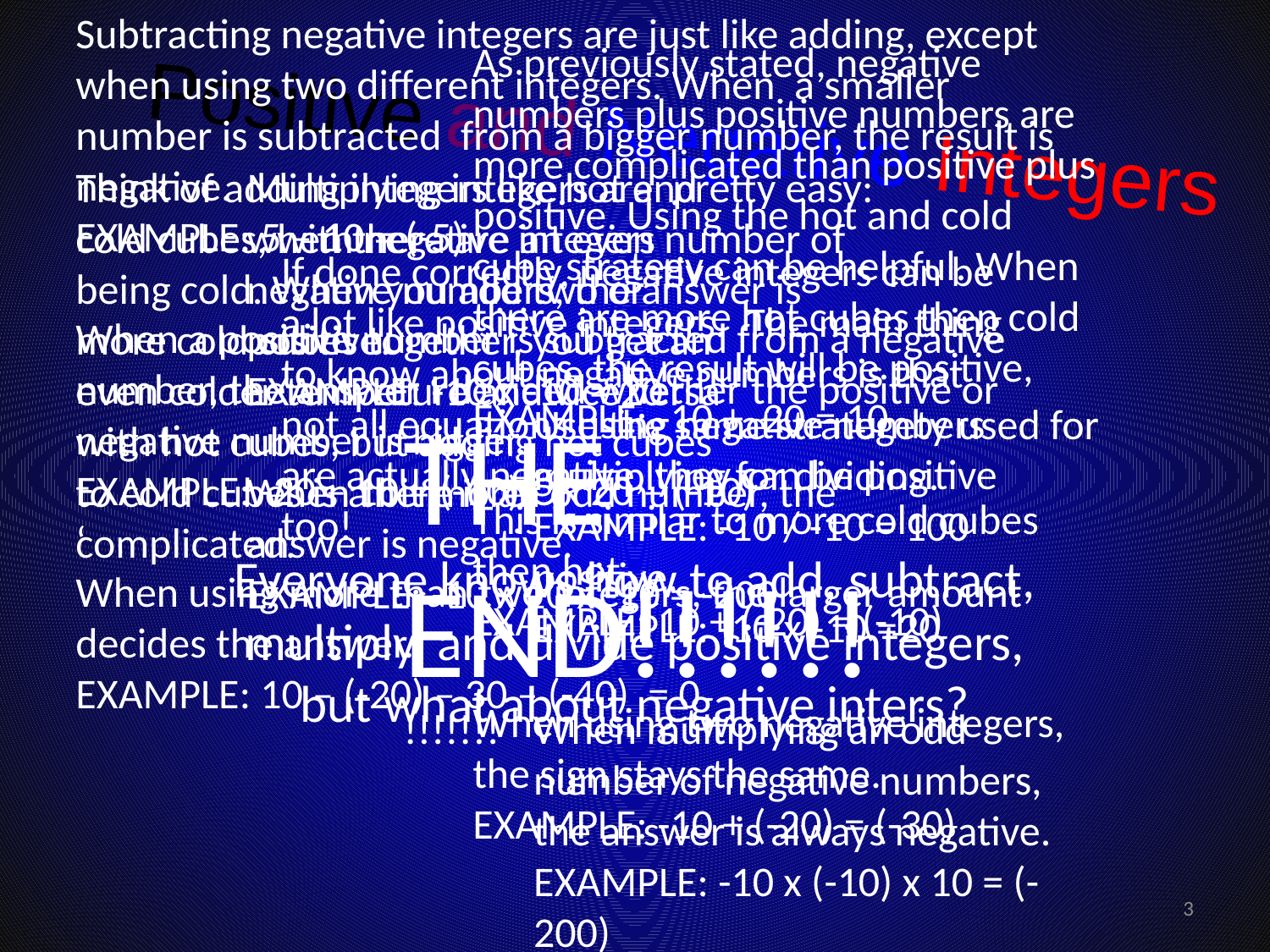

Subtracting negative integers are just like adding, except when using two different integers. When  a smaller number is subtracted  from a bigger number, the result is negative.
EXAMPLE: 5 – 10 = (-5)

When a positive number is subtracted from a negative number, the answer I decided whether the positive or negative number is bigger.
EXAMPLE: -20 – 10 = (-10) OR 20 – (-10)
‘
When using more than two integers, the larger amount decides the answer.
EXAMPLE: 10 – (-20) – 30 – (-40)  = 0

As previously stated, negative numbers plus positive numbers are more complicated than positive plus positive. Using the hot and cold cube strategy can be helpful. When there are more hot cubes then cold cubes, the result will be positive,
EXAMPLE: -10 +  20 = 10

This is similar to more cold cubes then hot
EXAMPLE: 10 + (-20) = (-10)

When using two negative integers, the sign stays the same.
EXAMPLE: -10 + (-20) = (-30)

# Positive and Negative Integers
Multiplying integers are  pretty easy: when there are an even number of negative numbers, the answer is positive.
EXAMPLE: -10 x -10 = 20

When there is an odd number, the answer is negative.
EXAMPLE: -10 x 10 x -10 = -200
Think of adding integers like hot and cold cubes, with negative integers  being cold. When you add two or more cold cubes together, you get an even colder tempeture and vice versa with hot cubes, but adding hot cubes to cold cubes is a bit more complicated.

If done correctly, negative integers can be a lot like positive integers.  The main thing to know about negative numbers is that not all equations using negative numbers are actually negative, they can be positive too!
THE END!!!!!!!!!!!!!
Use the same strategety used for multiplying for dividing.
EXAMPLE: -10 / -10 = 100
positive.
EXAMPLE: -10 x -10 =20

When multiplying an odd number of negative numbers, the answer is always negative.
EXAMPLE: -10 x (-10) x 10 = (-200)

EXAMPLE: 10 / (-10) / (-10) = (-200)
Everyone knows how to add, subtract, multiply, and divide positive integers, but what about negative inters?
3